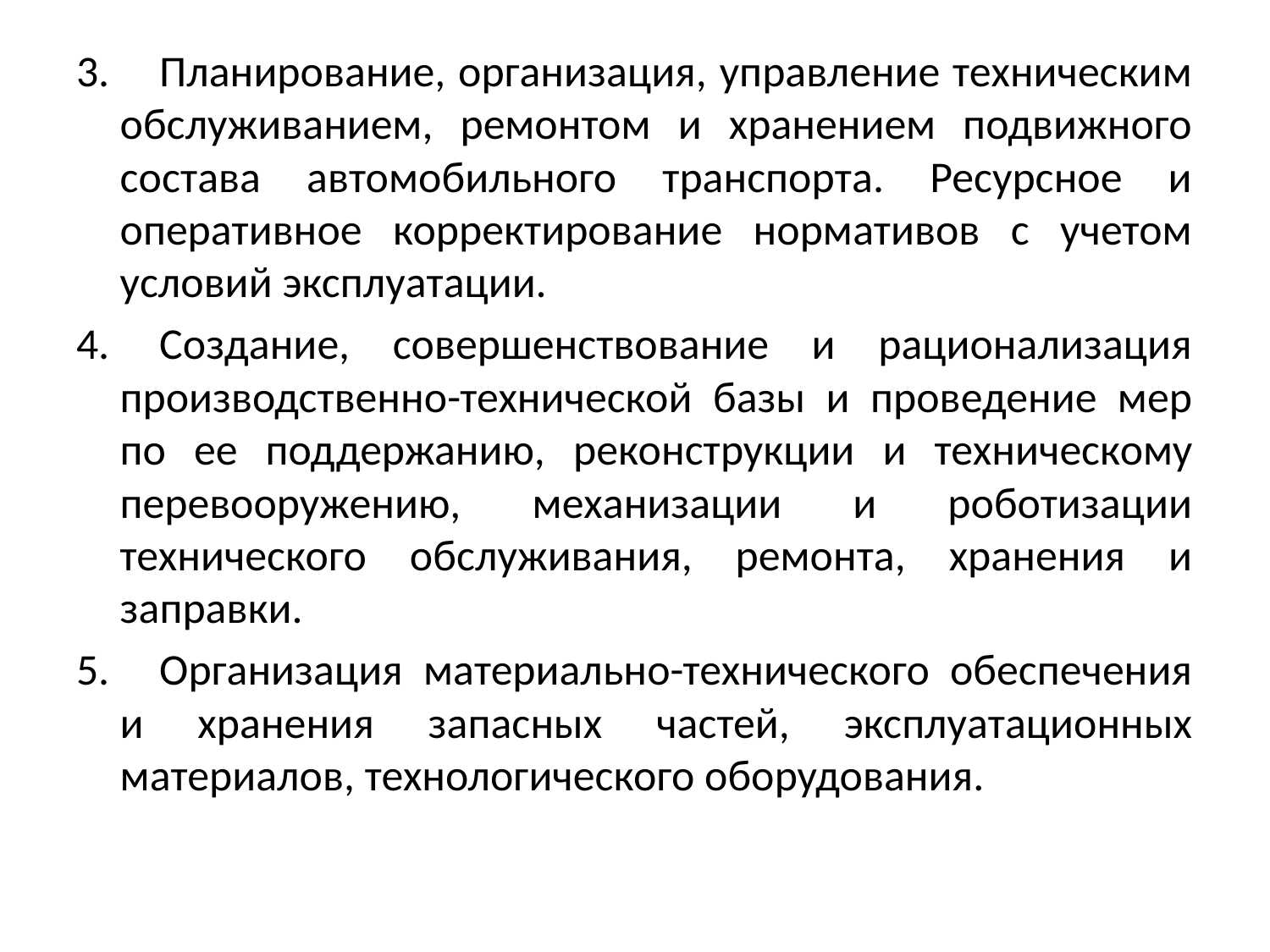

3.     Планирование, организация, управление техническим обслуживанием, ремонтом и хранением подвижного состава автомобильного транспорта. Ресурсное и оперативное корректирование нормативов с учетом условий эксплуатации.
4.     Создание, совершенствование и рационализация производственно-технической базы и проведение мер по ее поддержанию, реконструкции и техническому перевооружению, механизации и роботизации технического обслуживания, ремонта, хранения и заправки.
5.     Организация материально-технического обеспечения и хранения запасных частей, эксплуатационных материалов, технологического оборудования.